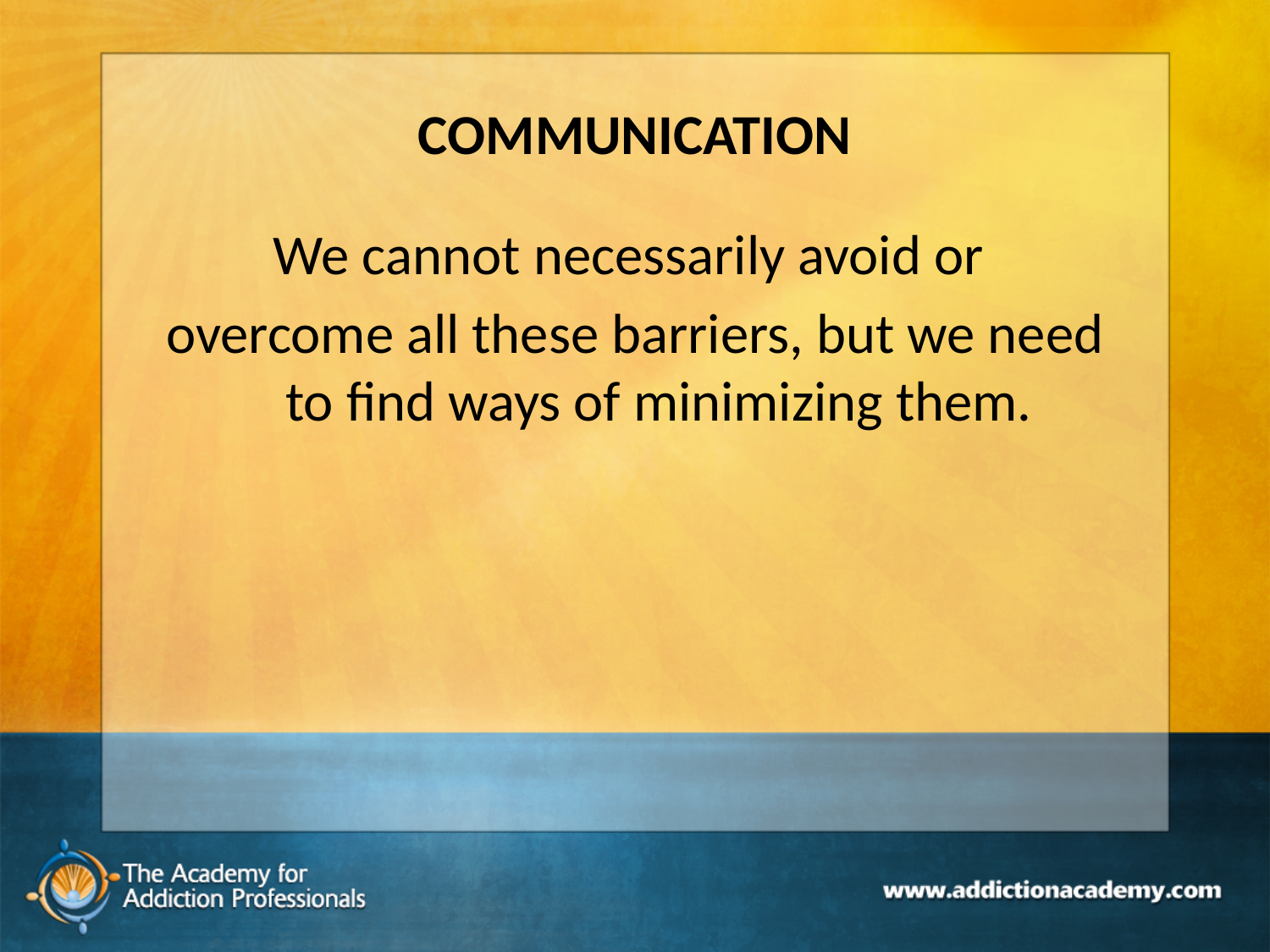

# COMMUNICATION
We cannot necessarily avoid or
overcome all these barriers, but we need to find ways of minimizing them.